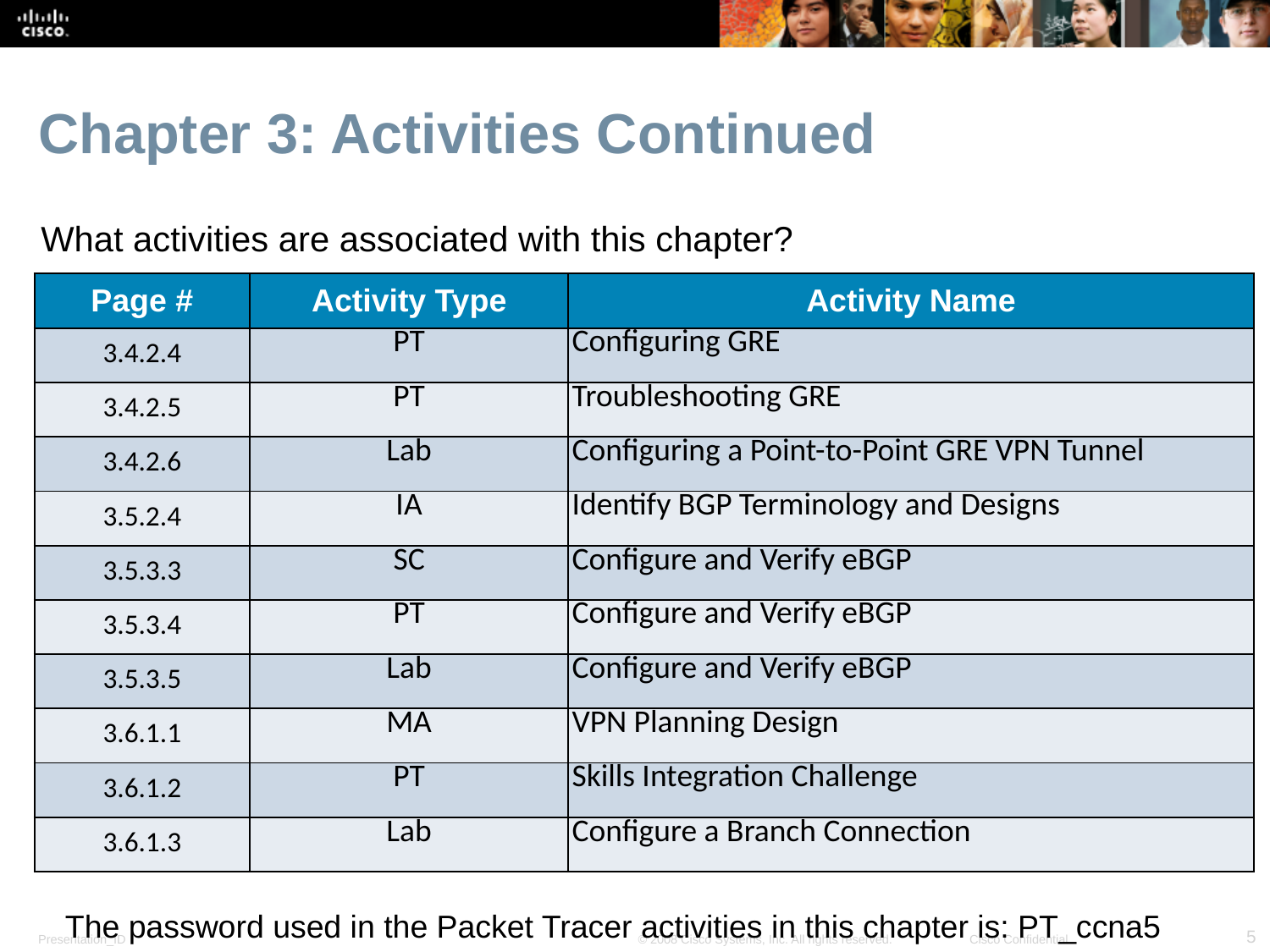

# Chapter 3: Activities Continued
What activities are associated with this chapter?

| Page # | Activity Type | Activity Name |
| --- | --- | --- |
| 3.4.2.4 | PT | Configuring GRE |
| 3.4.2.5 | PT | Troubleshooting GRE |
| 3.4.2.6 | Lab | Configuring a Point-to-Point GRE VPN Tunnel |
| 3.5.2.4 | IA | Identify BGP Terminology and Designs |
| 3.5.3.3 | SC | Configure and Verify eBGP |
| 3.5.3.4 | PT | Configure and Verify eBGP |
| 3.5.3.5 | Lab | Configure and Verify eBGP |
| 3.6.1.1 | MA | VPN Planning Design |
| 3.6.1.2 | PT | Skills Integration Challenge |
| 3.6.1.3 | Lab | Configure a Branch Connection |
The password used in the Packet Tracer activities in this chapter is: PT_ccna5